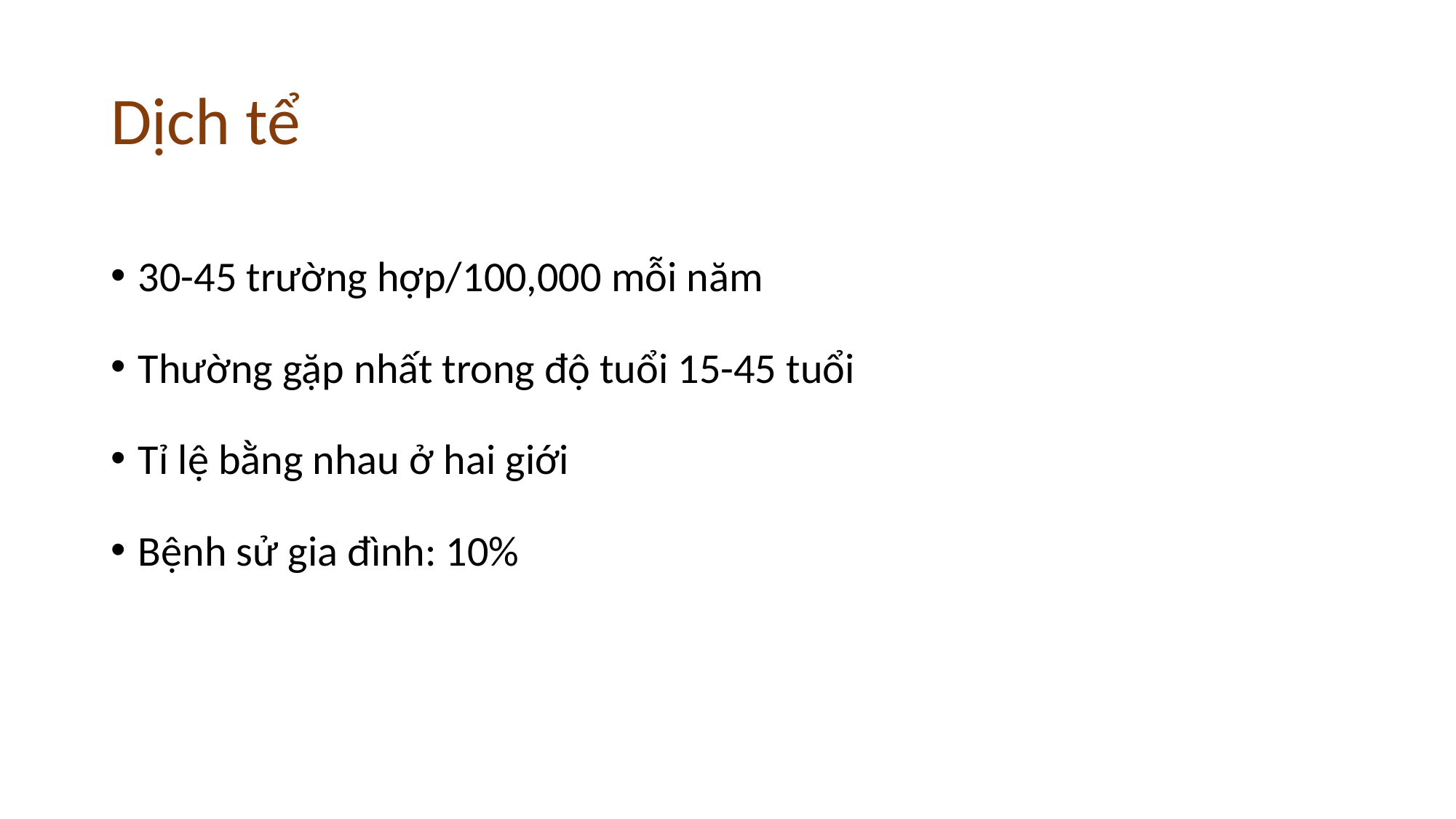

# Dịch tể
30-45 trường hợp/100,000 mỗi năm
Thường gặp nhất trong độ tuổi 15-45 tuổi
Tỉ lệ bằng nhau ở hai giới
Bệnh sử gia đình: 10%